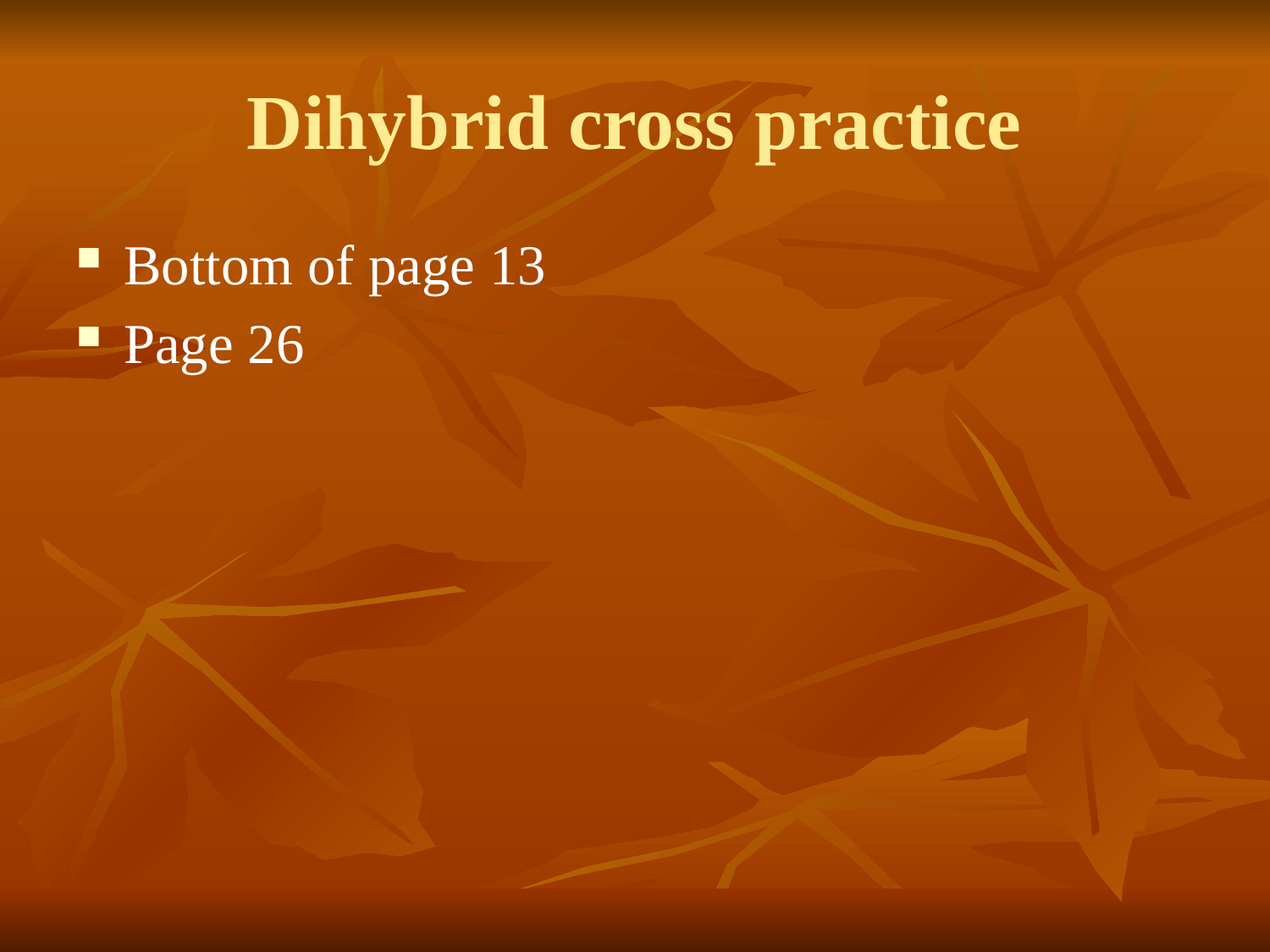

# Dihybrid cross practice
Bottom of page 13
Page 26